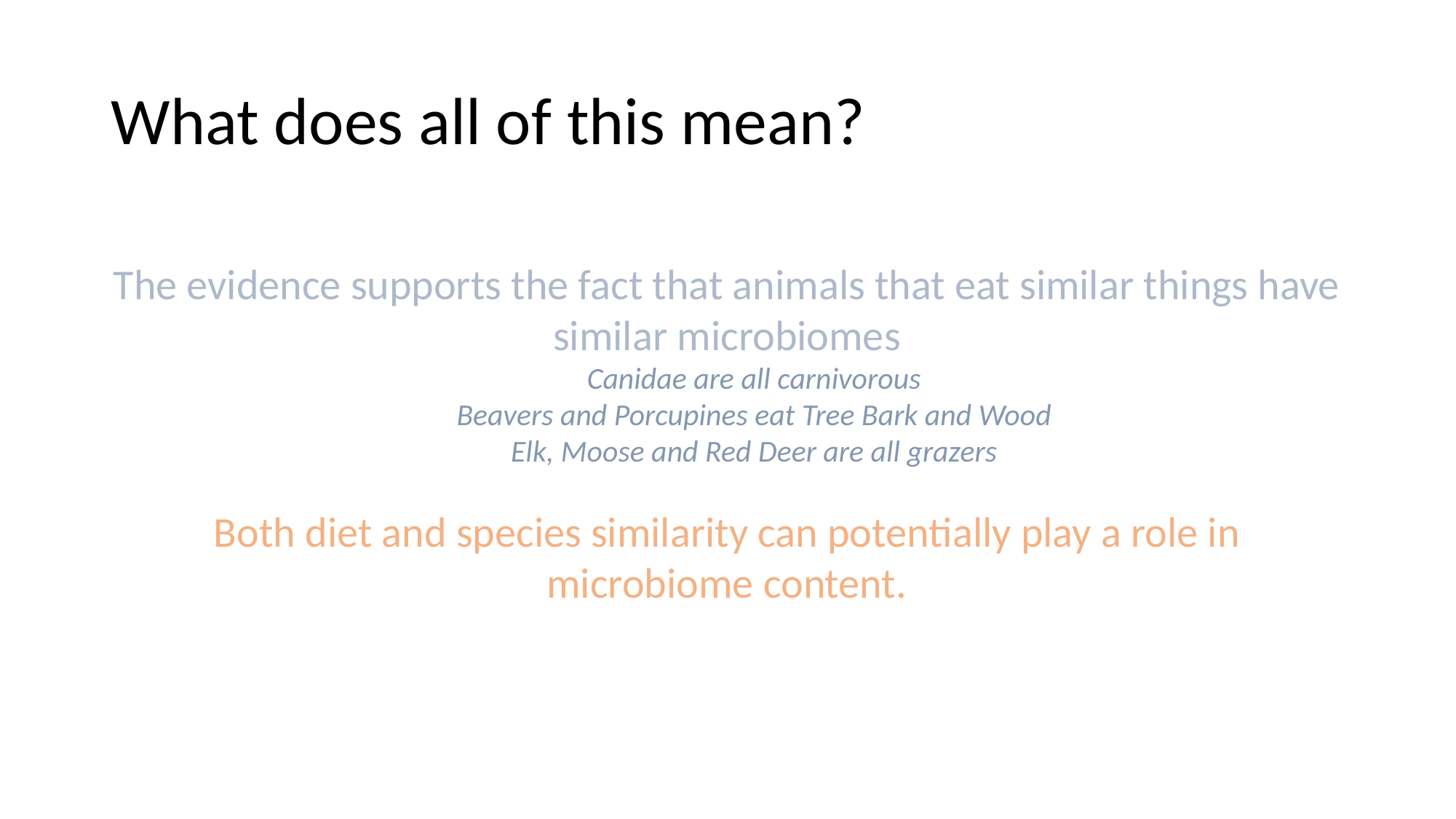

# What does all of this mean?
The evidence supports the fact that animals that eat similar things have similar microbiomes
Canidae are all carnivorous
Beavers and Porcupines eat Tree Bark and Wood
Elk, Moose and Red Deer are all grazers

Both diet and species similarity can potentially play a role in microbiome content.